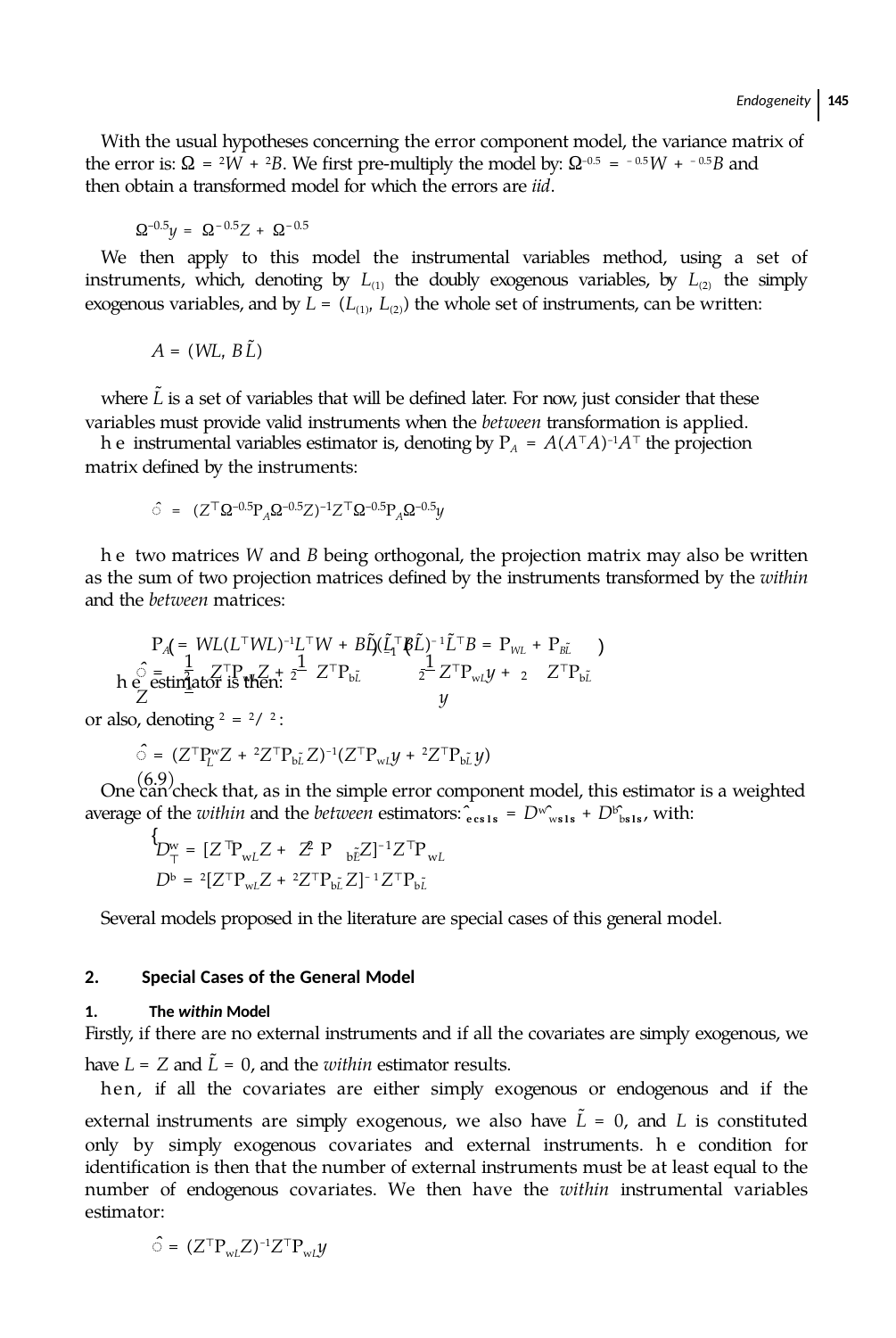

Endogeneity  145

With the usual hypotheses concerning the error component model, the variance matrix of

the error is: Ω = 2W + 2B. We ﬁrst pre-multiply the model by: Ω–0.5 = –0.5W + –0.5B and

then obtain a transformed model for which the errors are iid.
Ω–0.5y = Ω–0.5Z + Ω–0.5
We then apply to this model the instrumental variables method, using a set of instruments, which, denoting by L(1) the doubly exogenous variables, by L(2) the simply exogenous variables, and by L = (L(1), L(2)) the whole set of instruments, can be written:
A = (WL, BL̃)
where L̃ is a set of variables that will be deﬁned later. For now, just consider that these variables must provide valid instruments when the between transformation is applied.
he instrumental variables estimator is, denoting by PA = A(A⊤A)–1A⊤ the projection matrix deﬁned by the instruments:
̂ = (Z⊤Ω–0.5PAΩ–0.5Z)–1Z⊤Ω–0.5PAΩ–0.5y
he two matrices W and B being orthogonal, the projection matrix may also be written as the sum of two projection matrices deﬁned by the instruments transformed by the within and the between matrices:
PA = WL(L⊤WL)–1L⊤W + BL̃(L̃⊤BL̃)–1L̃⊤B = PWL + PBL̃
he estimator is then:
(	)	(	)
–1
1	 1	 1	 1
Z⊤PwLy +	Z⊤PbL̃ y
̂ =	Z⊤PwLZ +	Z⊤PbL̃ Z
2
2
2
2

or also, denoting 2 = 2∕2:

̂ = (Z⊤PwZ + 2Z⊤PbL̃ Z)−1(Z⊤PwLy + 2Z⊤PbL̃ y)	(6.9)
L
One can check that, as in the simple error component model, this estimator is a weighted average of the within and the between estimators: ̂ecsls = Dŵwsls + Db̂bsls, with:
{
w	⊤	2  ⊤
−1  ⊤
D  = [Z P  Z +  Z P
Z]  Z P
̃
wL	bL	wL
Db = 2[Z⊤PwLZ + 2Z⊤PbL̃ Z]−1Z⊤PbL̃
Several models proposed in the literature are special cases of this general model.

Special Cases of the General Model
The within Model
Firstly, if there are no external instruments and if all the covariates are simply exogenous, we have L = Z and L̃ = 0, and the within estimator results.
hen, if all the covariates are either simply exogenous or endogenous and if the external instruments are simply exogenous, we also have L̃ = 0, and L is constituted only by simply exogenous covariates and external instruments. he condition for identiﬁcation is then that the number of external instruments must be at least equal to the number of endogenous covariates. We then have the within instrumental variables estimator:
̂ = (Z⊤PwLZ)−1Z⊤PwLy